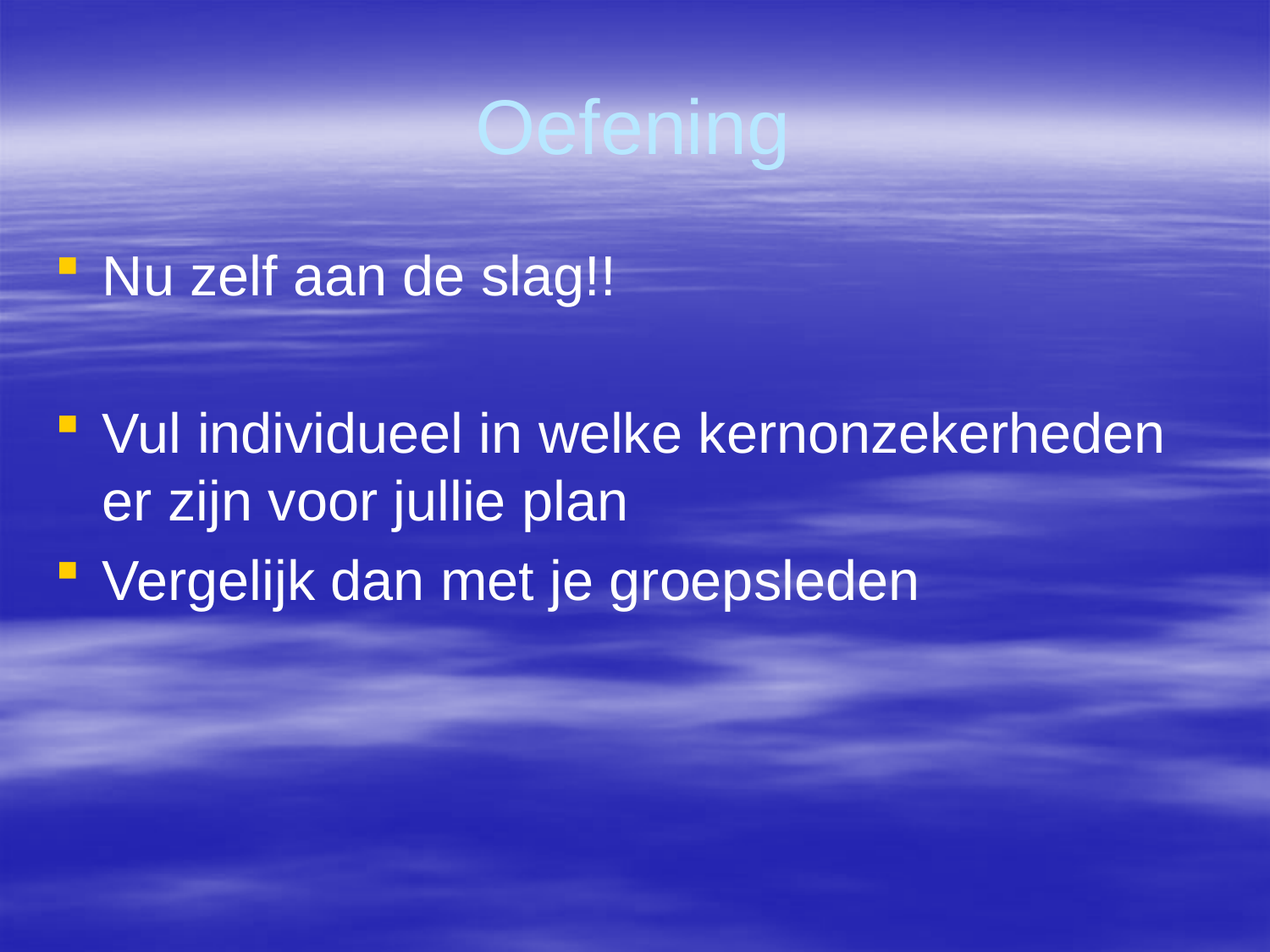

# Oefening
Nu zelf aan de slag!!

Vul individueel in welke kernonzekerheden er zijn voor jullie plan
Vergelijk dan met je groepsleden